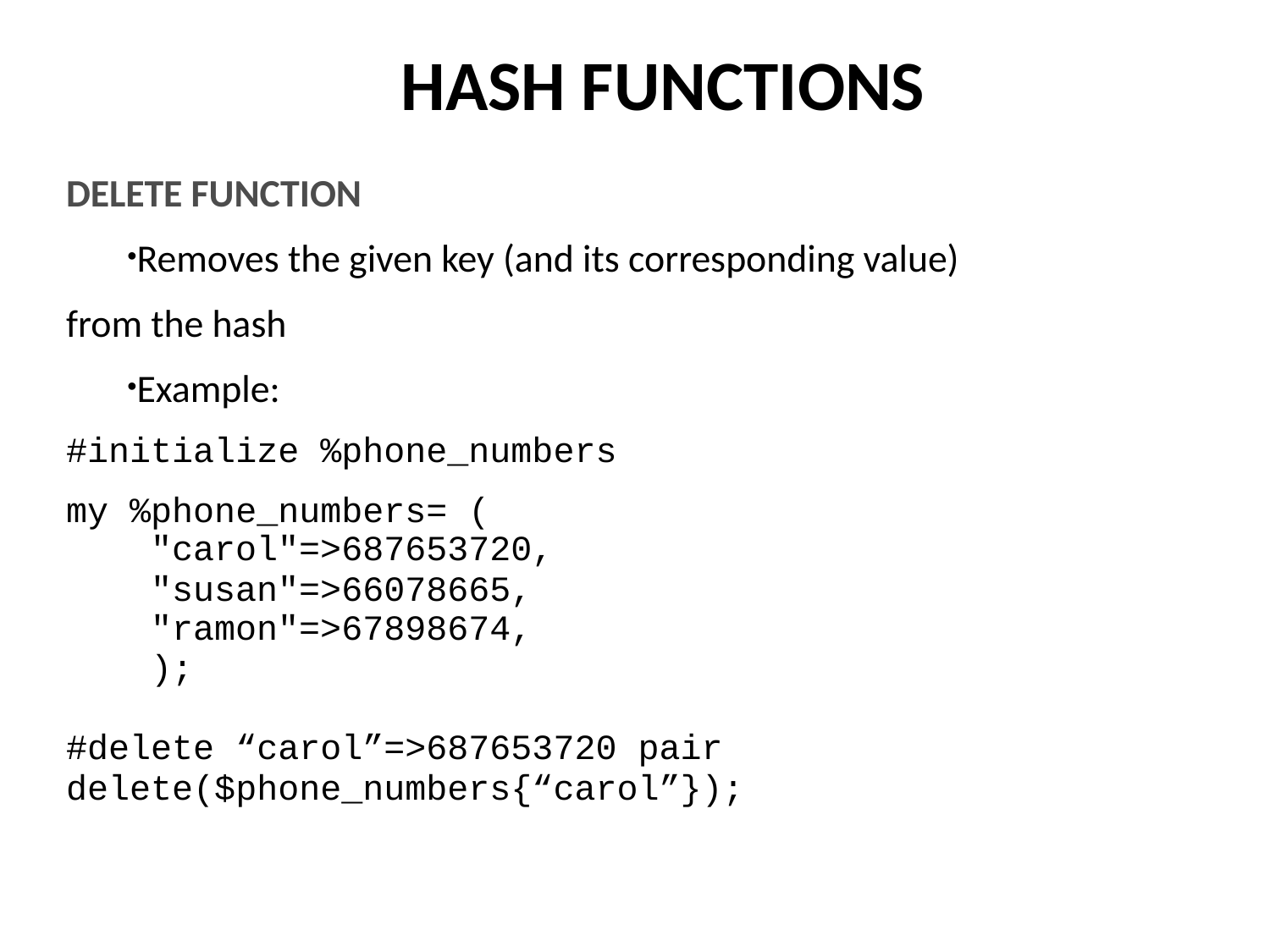

HASH FUNCTIONS
DELETE FUNCTION
Removes the given key (and its corresponding value)
from the hash
Example:
#initialize %phone_numbers
my %phone_numbers= (
    "carol"=>687653720,
    "susan"=>66078665,
    "ramon"=>67898674,
    );

#delete “carol”=>687653720 pair
delete($phone_numbers{“carol”});